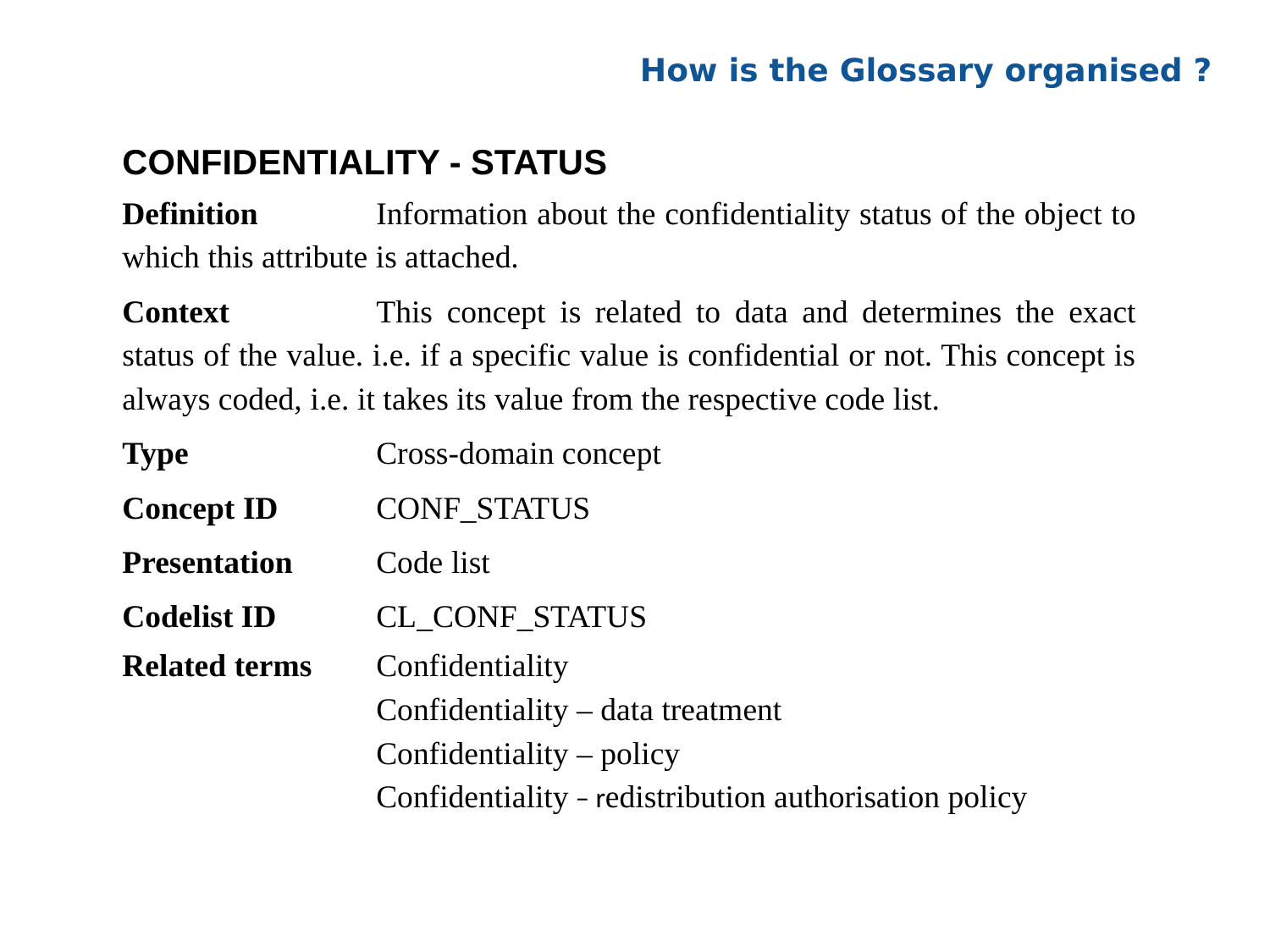

How is the Glossary organised ?

Confidentiality - status
Definition	Information about the confidentiality status of the object to which this attribute is attached.
Context		This concept is related to data and determines the exact status of the value. i.e. if a specific value is confidential or not. This concept is always coded, i.e. it takes its value from the respective code list.
Type		Cross-domain concept
Concept ID	CONF_STATUS
Presentation	Code list
Codelist ID	CL_CONF_STATUS
Related terms	Confidentiality
		Confidentiality – data treatment
		Confidentiality – policy
		Confidentiality – redistribution authorisation policy